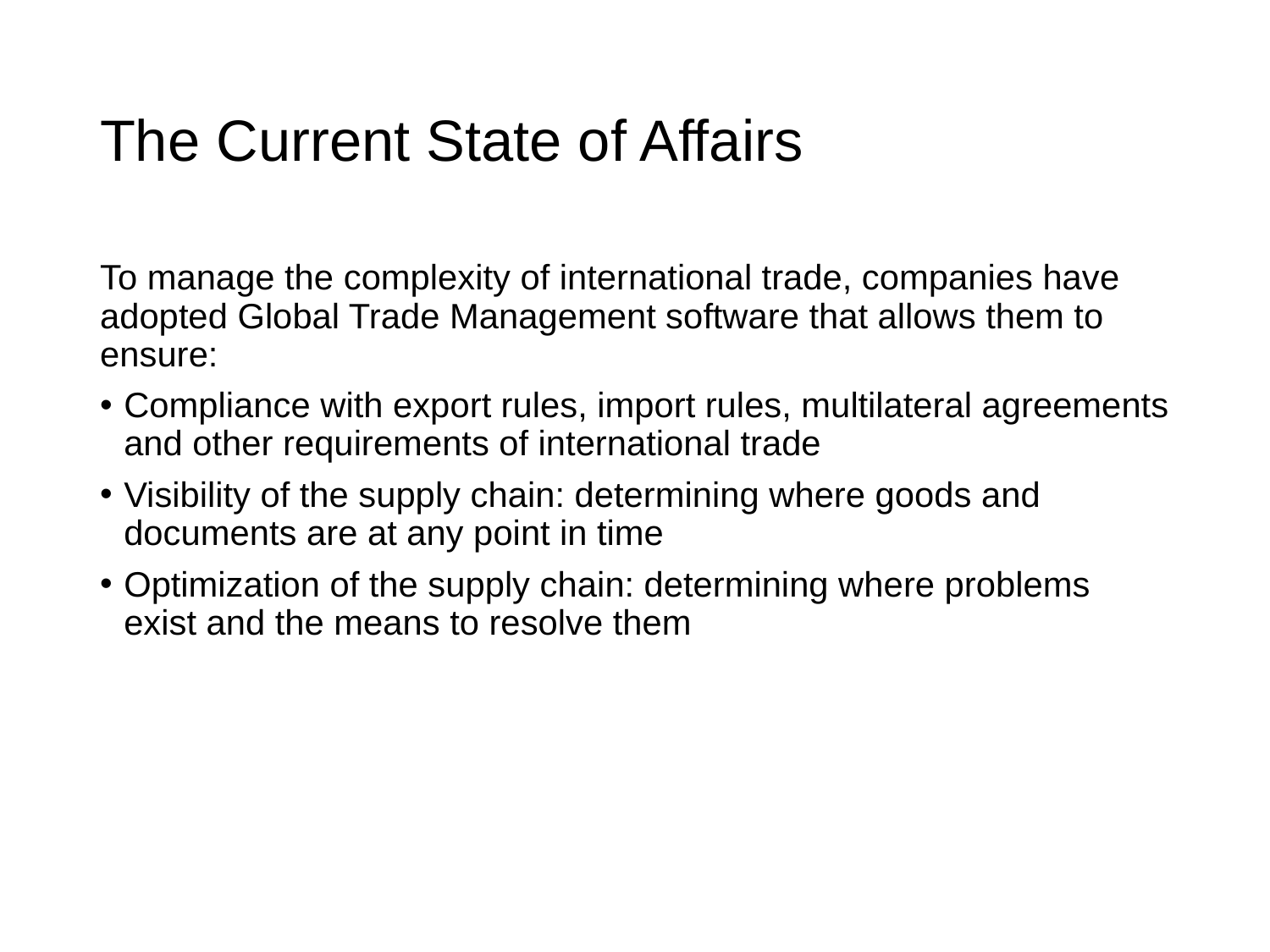

# The Current State of Affairs
To manage the complexity of international trade, companies have adopted Global Trade Management software that allows them to ensure:
Compliance with export rules, import rules, multilateral agreements and other requirements of international trade
Visibility of the supply chain: determining where goods and documents are at any point in time
Optimization of the supply chain: determining where problems exist and the means to resolve them